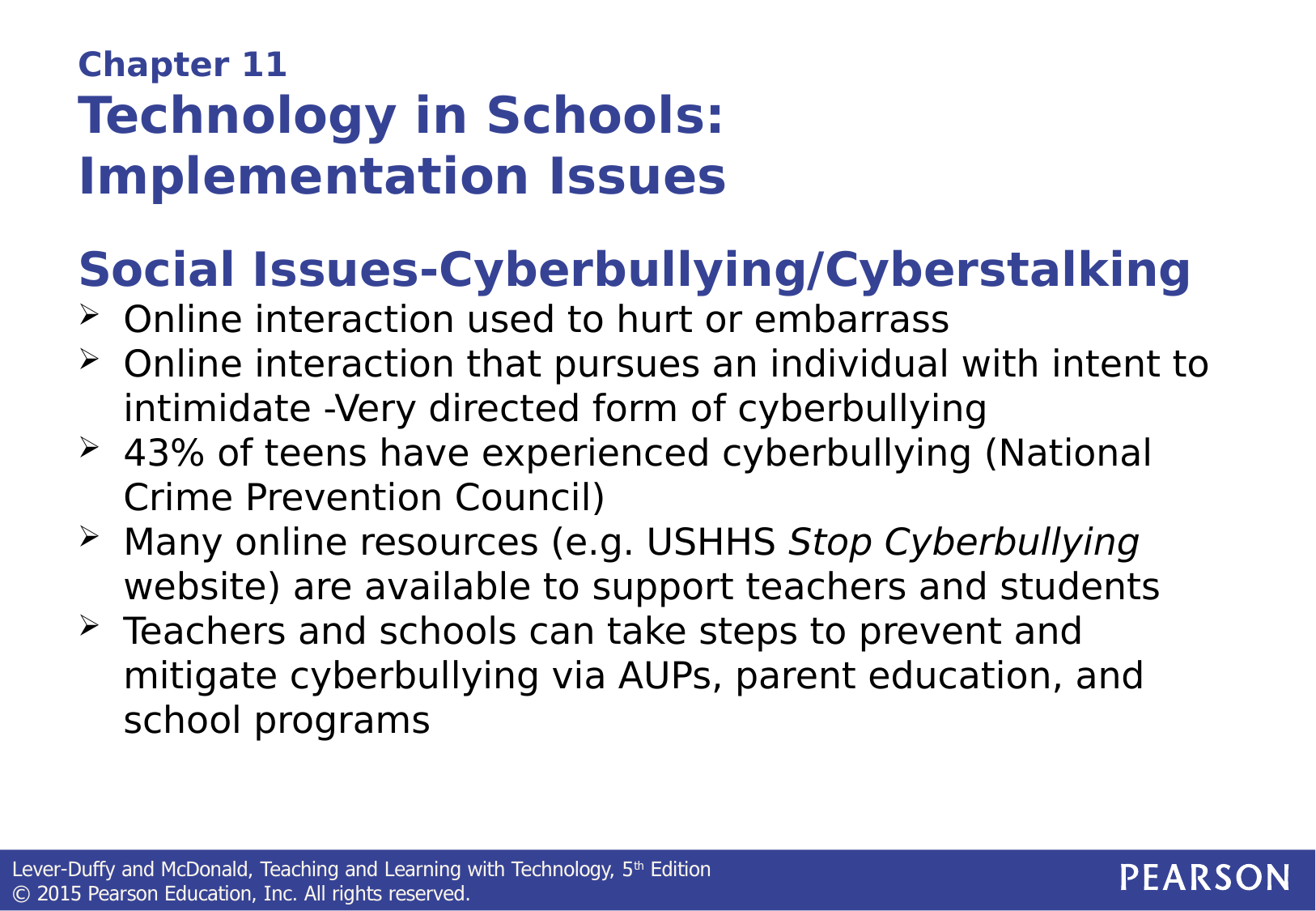

# Chapter 11 Technology in Schools: Implementation Issues
Social Issues-Cyberbullying/Cyberstalking
Online interaction used to hurt or embarrass
Online interaction that pursues an individual with intent to intimidate -Very directed form of cyberbullying
43% of teens have experienced cyberbullying (National Crime Prevention Council)
Many online resources (e.g. USHHS Stop Cyberbullying website) are available to support teachers and students
Teachers and schools can take steps to prevent and mitigate cyberbullying via AUPs, parent education, and school programs